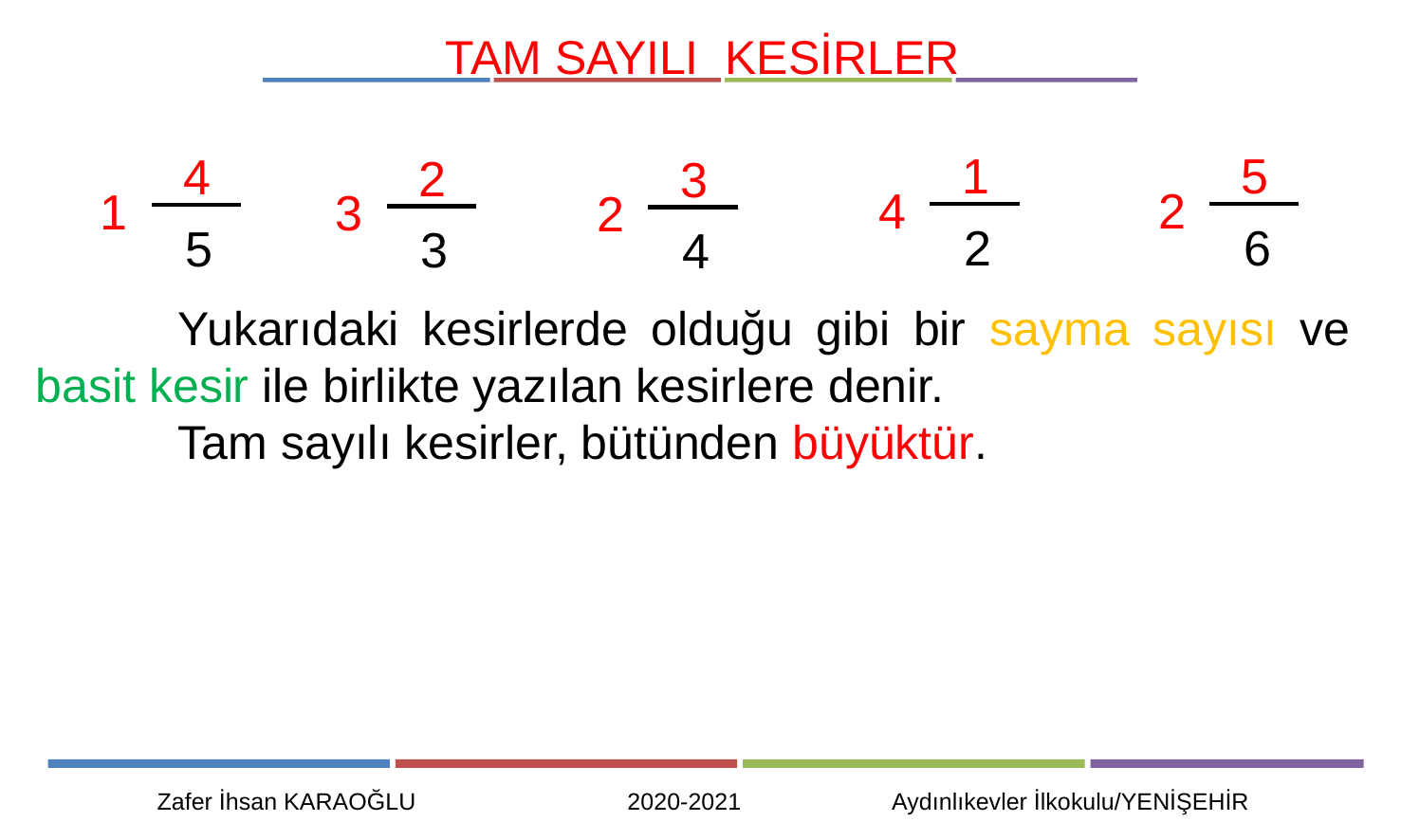

TAM SAYILI  KESİRLER

1
4
2
5
2
6
4
1
5
2
3
3
3
2
4
	Yukarıdaki kesirlerde olduğu gibi bir sayma sayısı ve basit kesir ile birlikte yazılan kesirlere denir.
	Tam sayılı kesirler, bütünden büyüktür.

Zafer İhsan KARAOĞLU                                2020-2021                       Aydınlıkevler İlkokulu/YENİŞEHİR